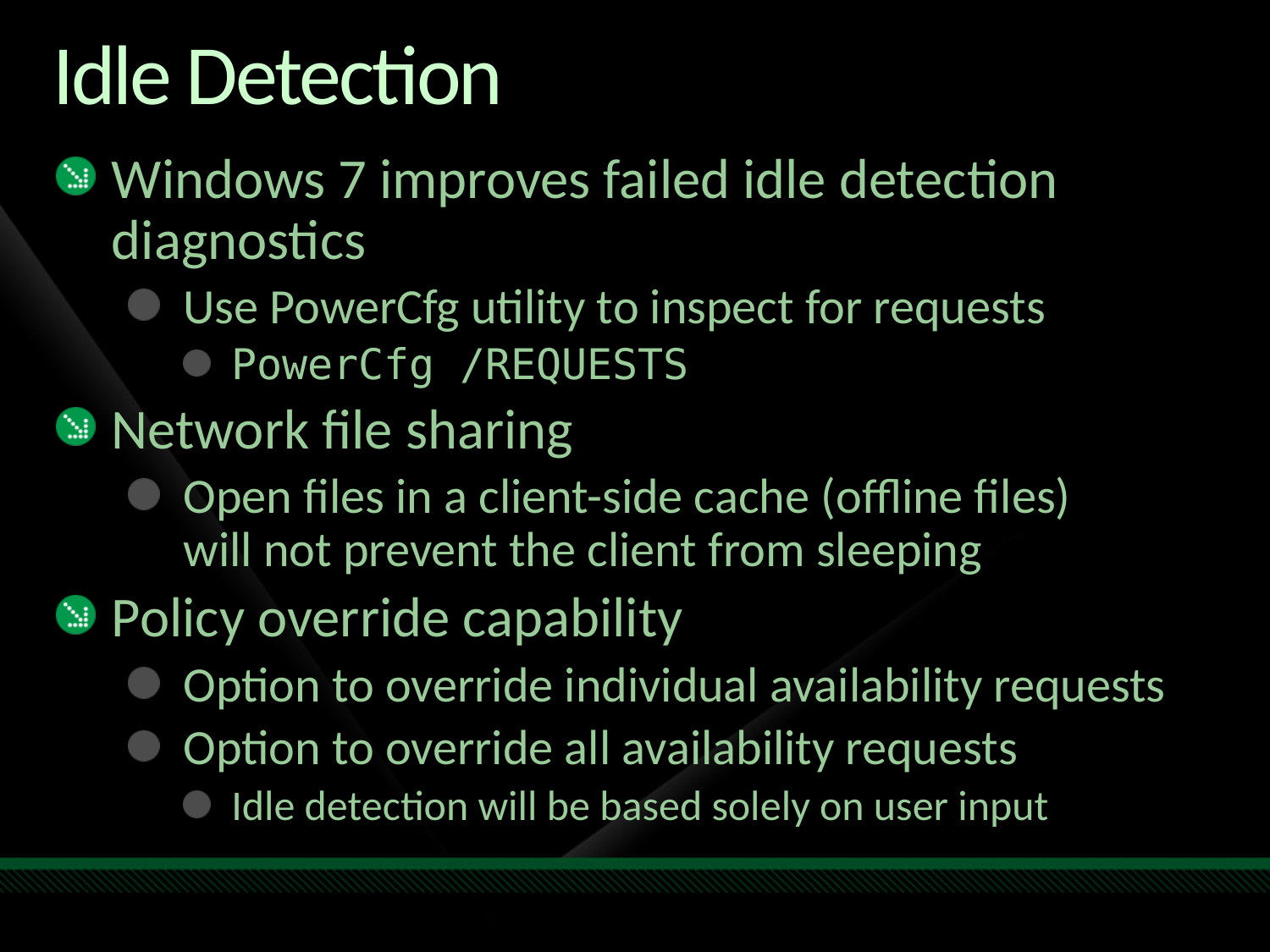

# Idle Detection
Windows 7 improves failed idle detection diagnostics
Use PowerCfg utility to inspect for requests
PowerCfg /REQUESTS
Network file sharing
Open files in a client-side cache (offline files)
will not prevent the client from sleeping
Policy override capability
Option to override individual availability requests
Option to override all availability requests
Idle detection will be based solely on user input